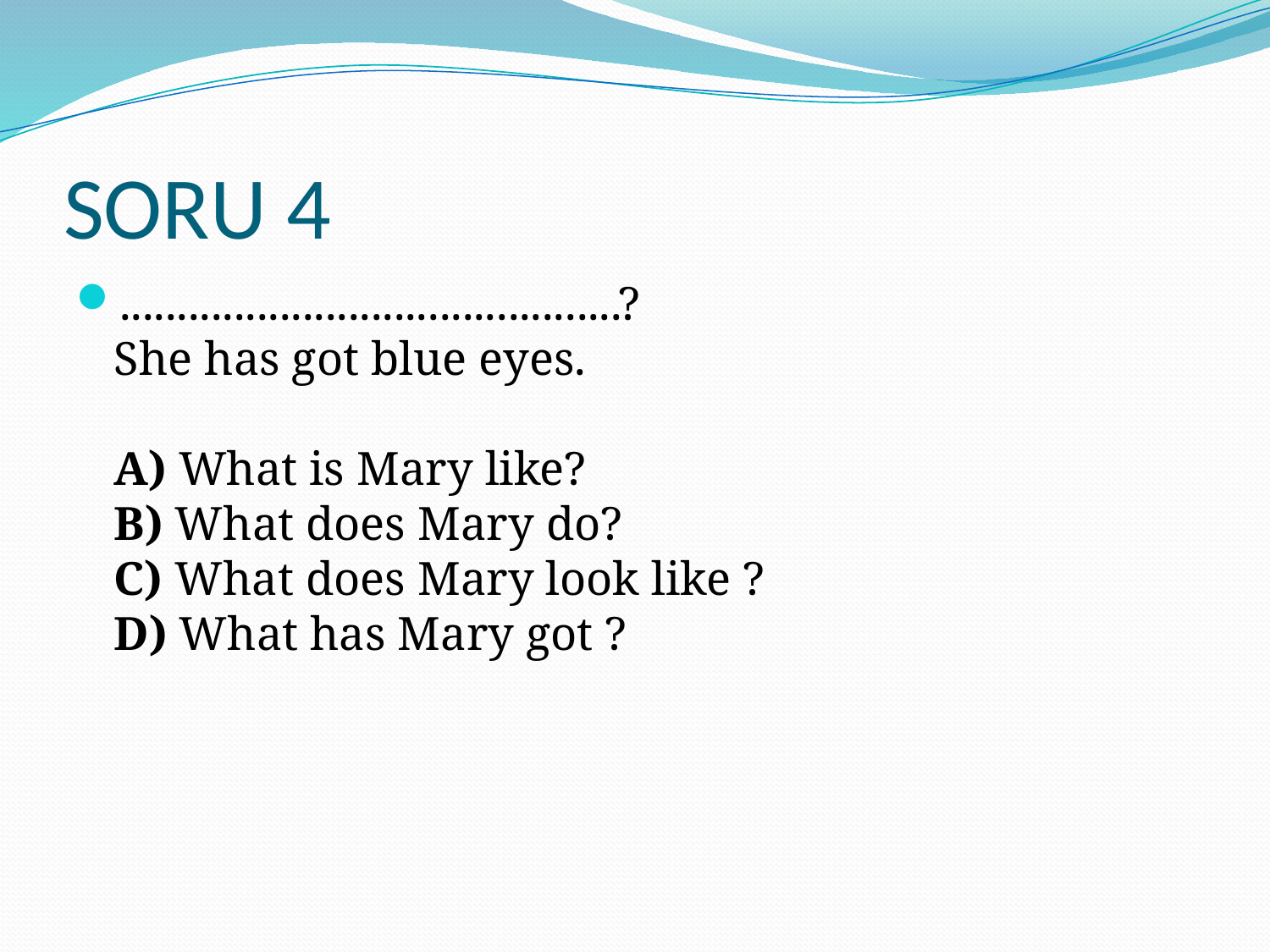

# SORU 4
............................................? 
She has got blue eyes. 
A) What is Mary like? 
B) What does Mary do? 
C) What does Mary look like ? 
D) What has Mary got ?